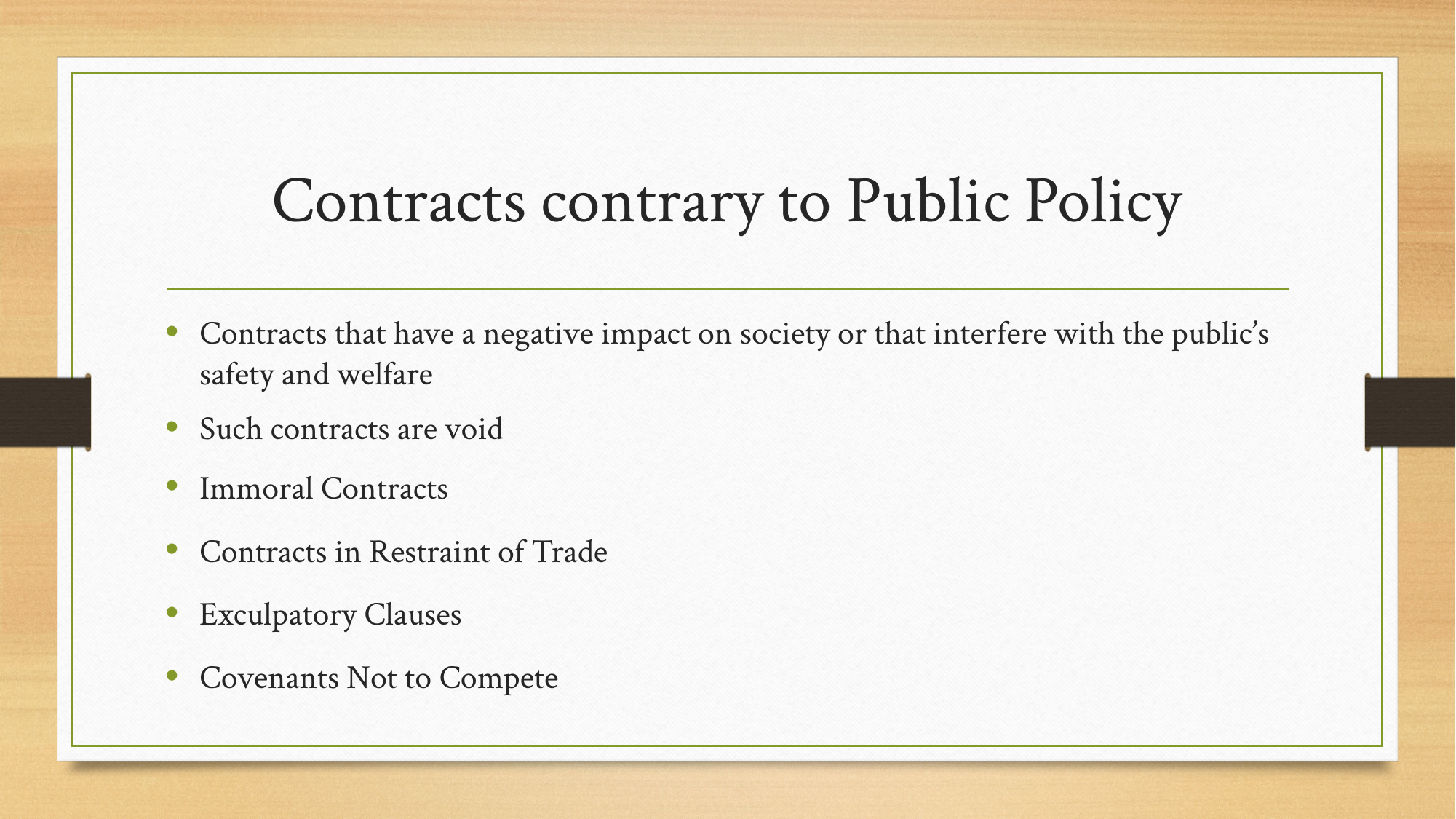

# Contracts contrary to Public Policy
Contracts that have a negative impact on society or that interfere with the public’s safety and welfare
Such contracts are void
Immoral Contracts
Contracts in Restraint of Trade
Exculpatory Clauses
Covenants Not to Compete